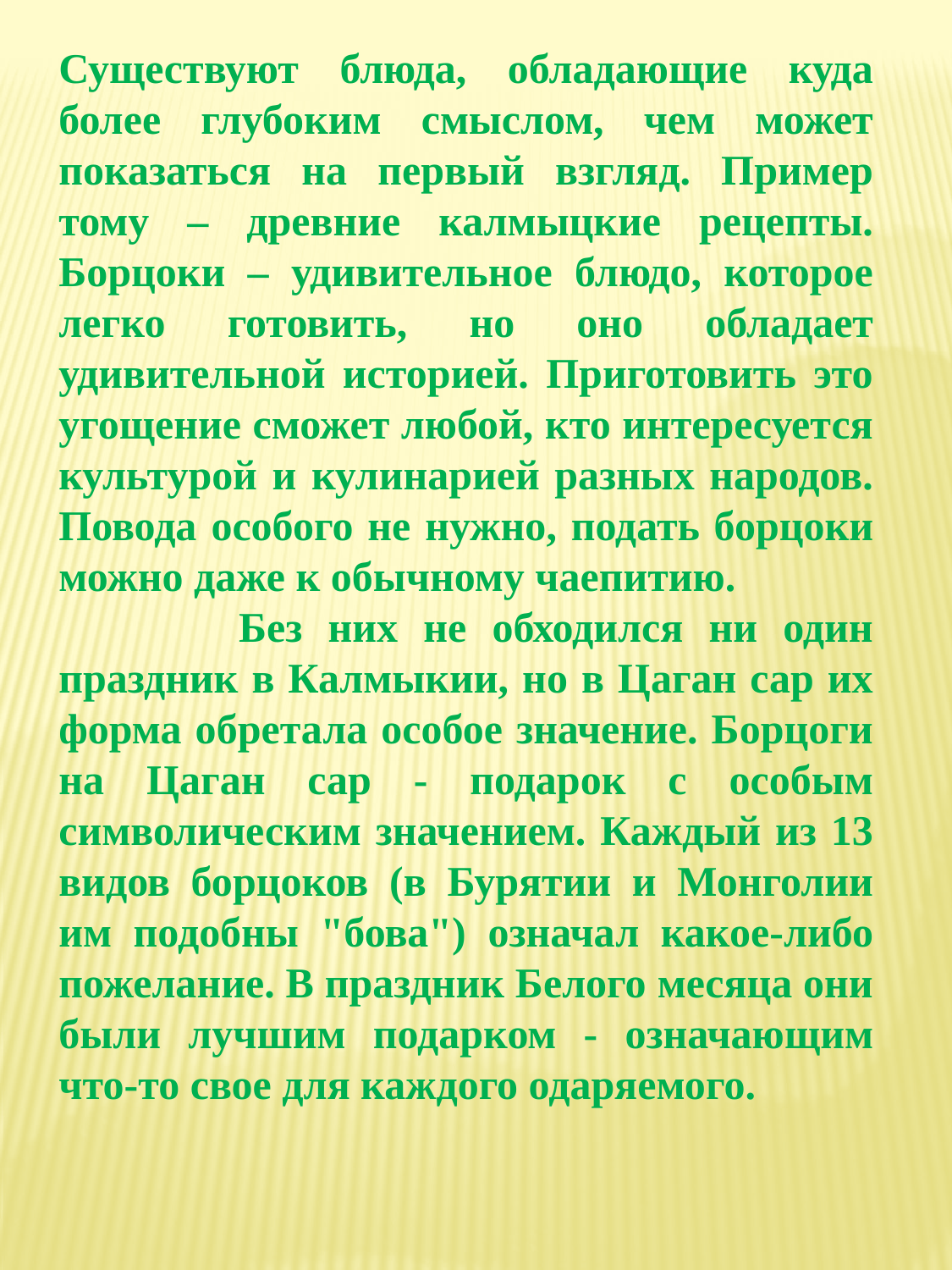

Существуют блюда, обладающие куда более глубоким смыслом, чем может показаться на первый взгляд. Пример тому – древние калмыцкие рецепты. Борцоки – удивительное блюдо, которое легко готовить, но оно обладает удивительной историей. Приготовить это угощение сможет любой, кто интересуется культурой и кулинарией разных народов. Повода особого не нужно, подать борцоки можно даже к обычному чаепитию.
       Без них не обходился ни один праздник в Калмыкии, но в Цаган сар их форма обретала особое значение. Борцоги на Цаган сар - подарок с особым символическим значением. Каждый из 13 видов борцоков (в Бурятии и Монголии им подобны "бова") означал какое-либо пожелание. В праздник Белого месяца они были лучшим подарком - означающим что-то свое для каждого одаряемого.